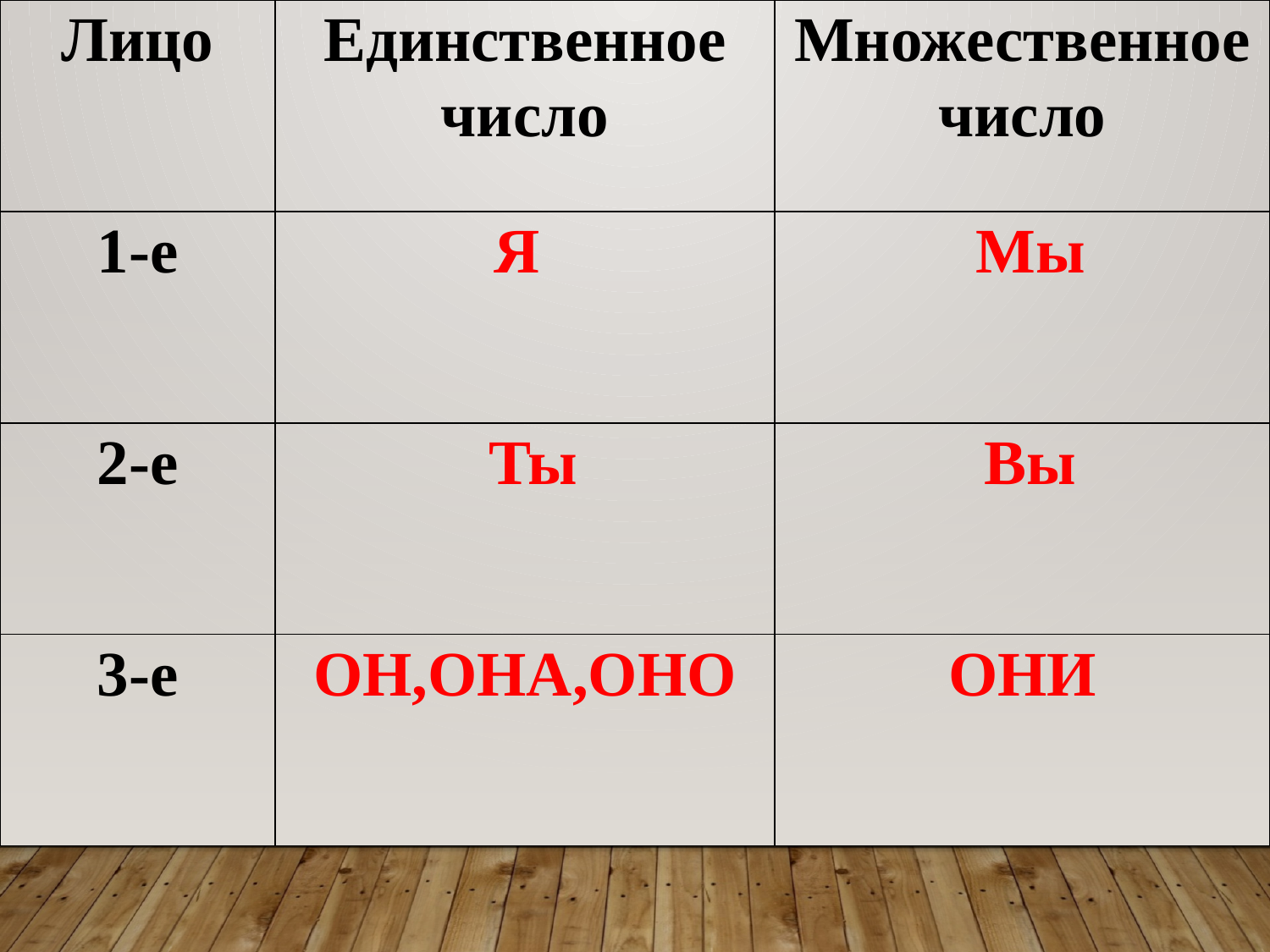

| Лицо | Единственное число | Множественное число |
| --- | --- | --- |
| 1-е | Я | Мы |
| 2-е | Ты | Вы |
| 3-е | ОН,ОНА,ОНО | ОНИ |